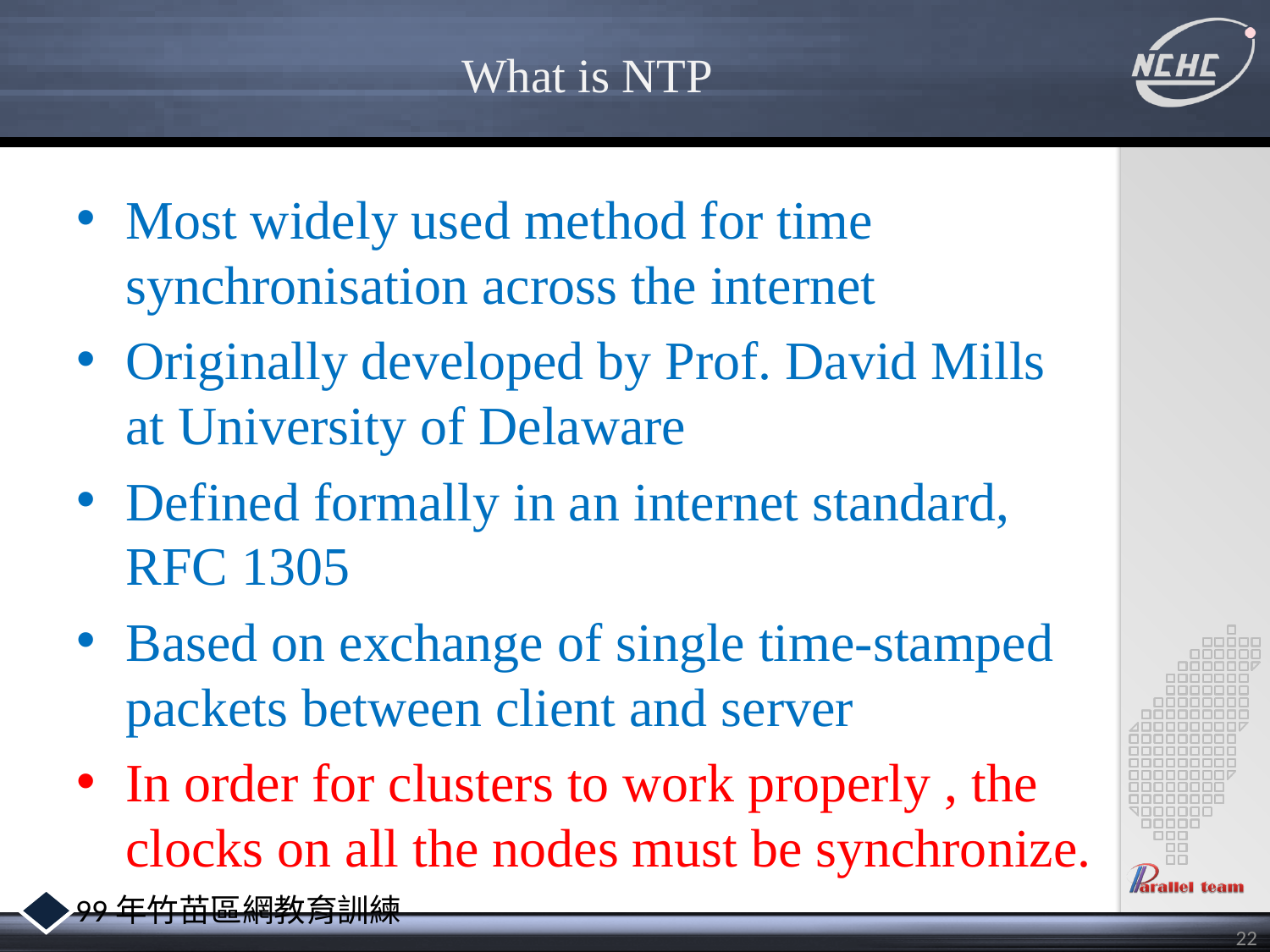

# What is NTP
Most widely used method for time synchronisation across the internet
Originally developed by Prof. David Mills at University of Delaware
Defined formally in an internet standard, RFC 1305
Based on exchange of single time-stamped packets between client and server
In order for clusters to work properly , the clocks on all the nodes must be synchronize.
22